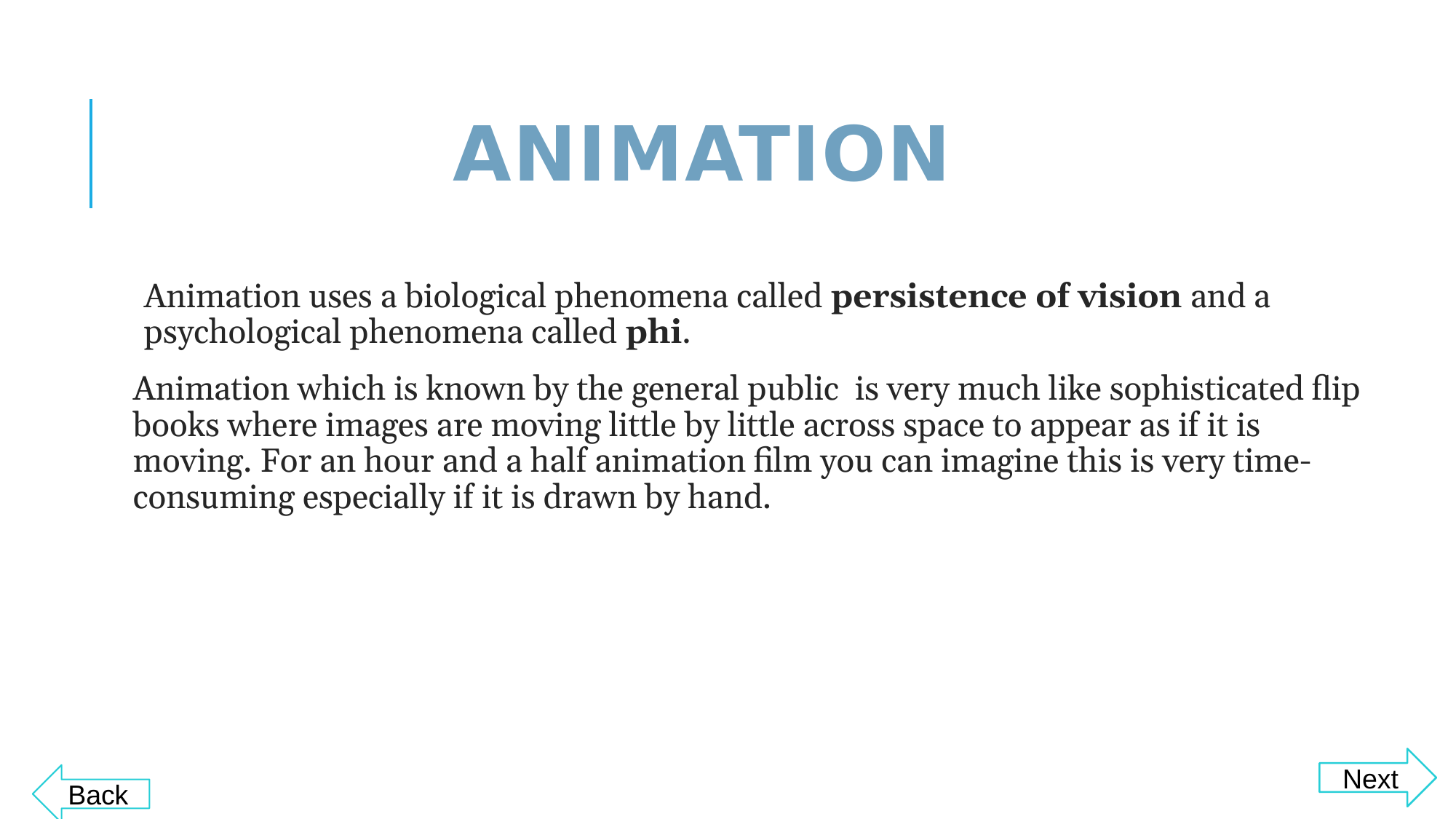

# ANIMATION
Animation uses a biological phenomena called persistence of vision and a psychological phenomena called phi.
Animation which is known by the general public  is very much like sophisticated flip books where images are moving little by little across space to appear as if it is moving. For an hour and a half animation film you can imagine this is very time-consuming especially if it is drawn by hand.

Next
Back